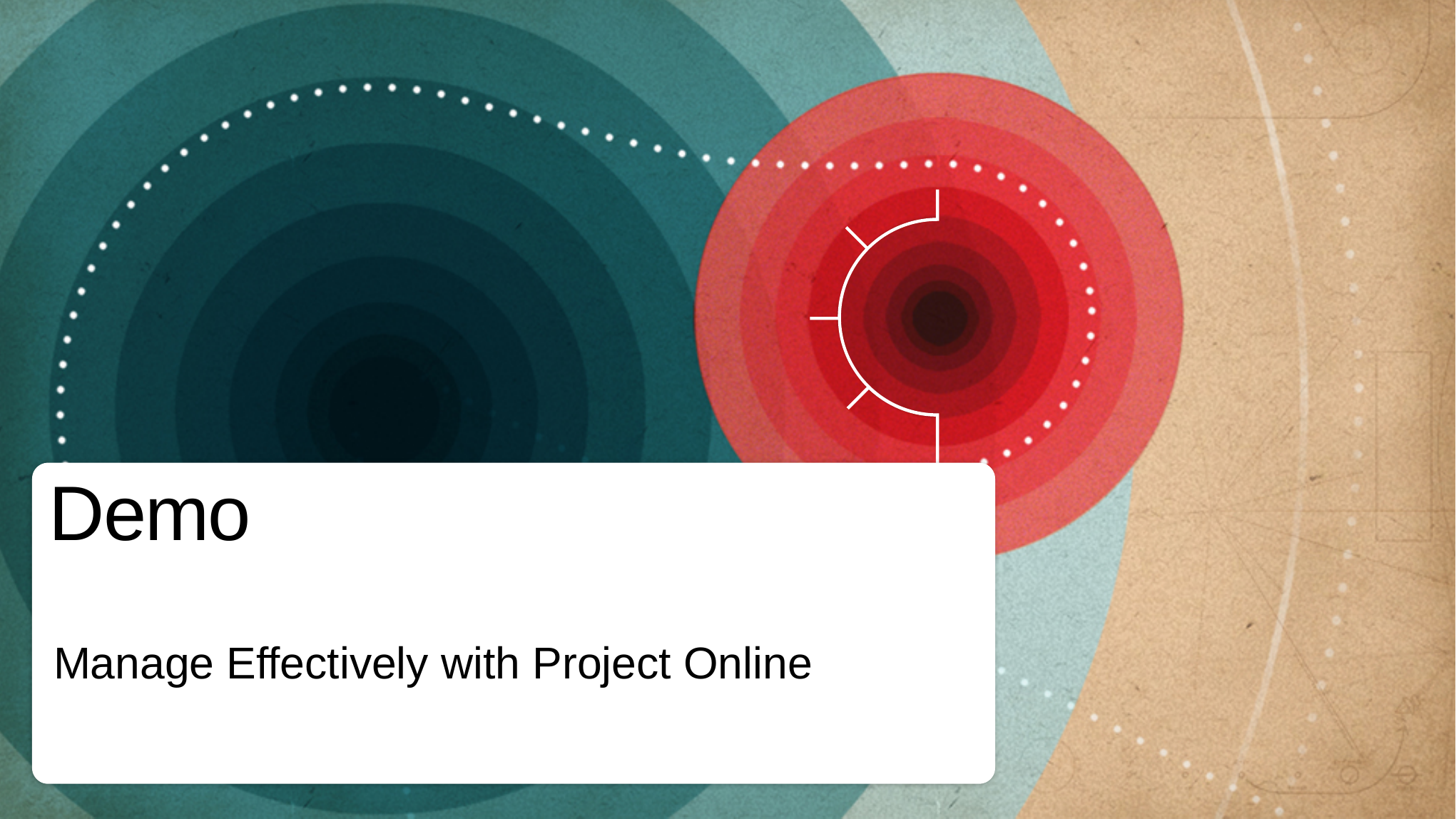

# Demo
Manage Effectively with Project Online